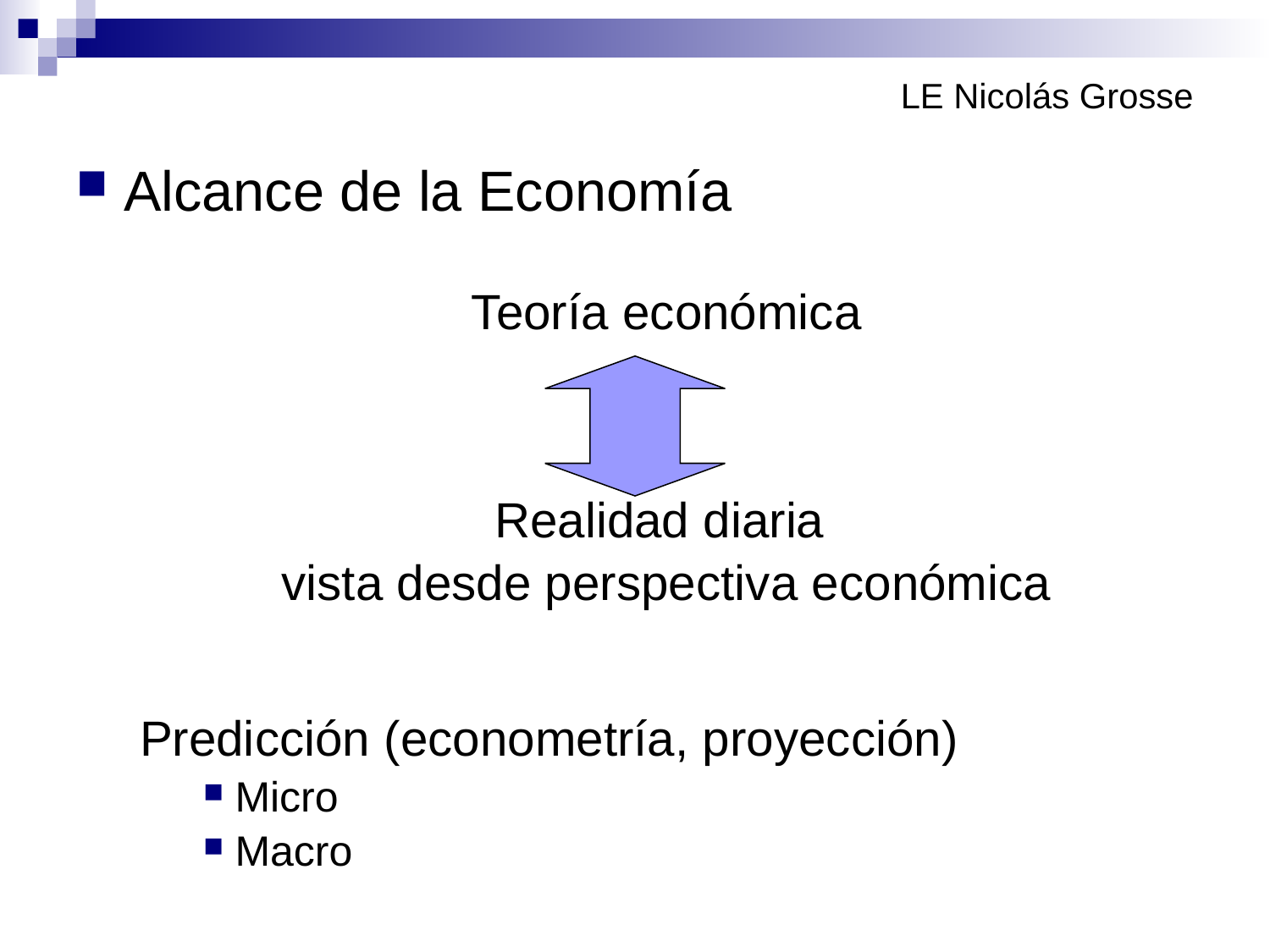

# LE Nicolás Grosse
Alcance de la Economía

Teoría económica

Realidad diaria
vista desde perspectiva económica

Predicción (econometría, proyección)
Micro
Macro